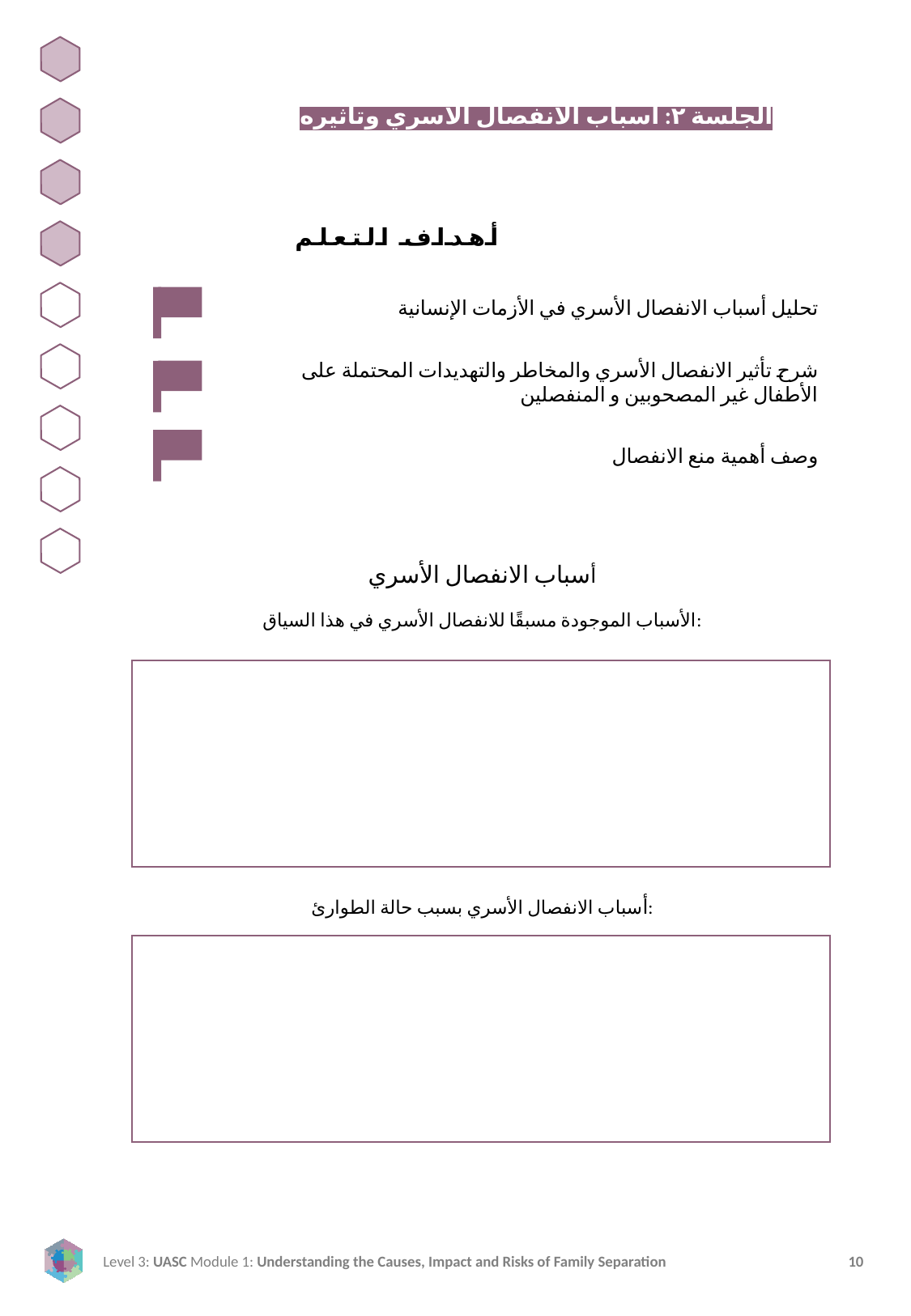

الجلسة ٢: أسباب الانفصال الأسري وتأثيره

أهداف التعلم

تحليل أسباب الانفصال الأسري في الأزمات الإنسانية

شرح تأثير الانفصال الأسري والمخاطر والتهديدات المحتملة على الأطفال غير المصحوبين و المنفصلين

وصف أهمية منع الانفصال

أسباب الانفصال الأسري
الأسباب الموجودة مسبقًا للانفصال الأسري في هذا السياق:

أسباب الانفصال الأسري بسبب حالة الطوارئ: